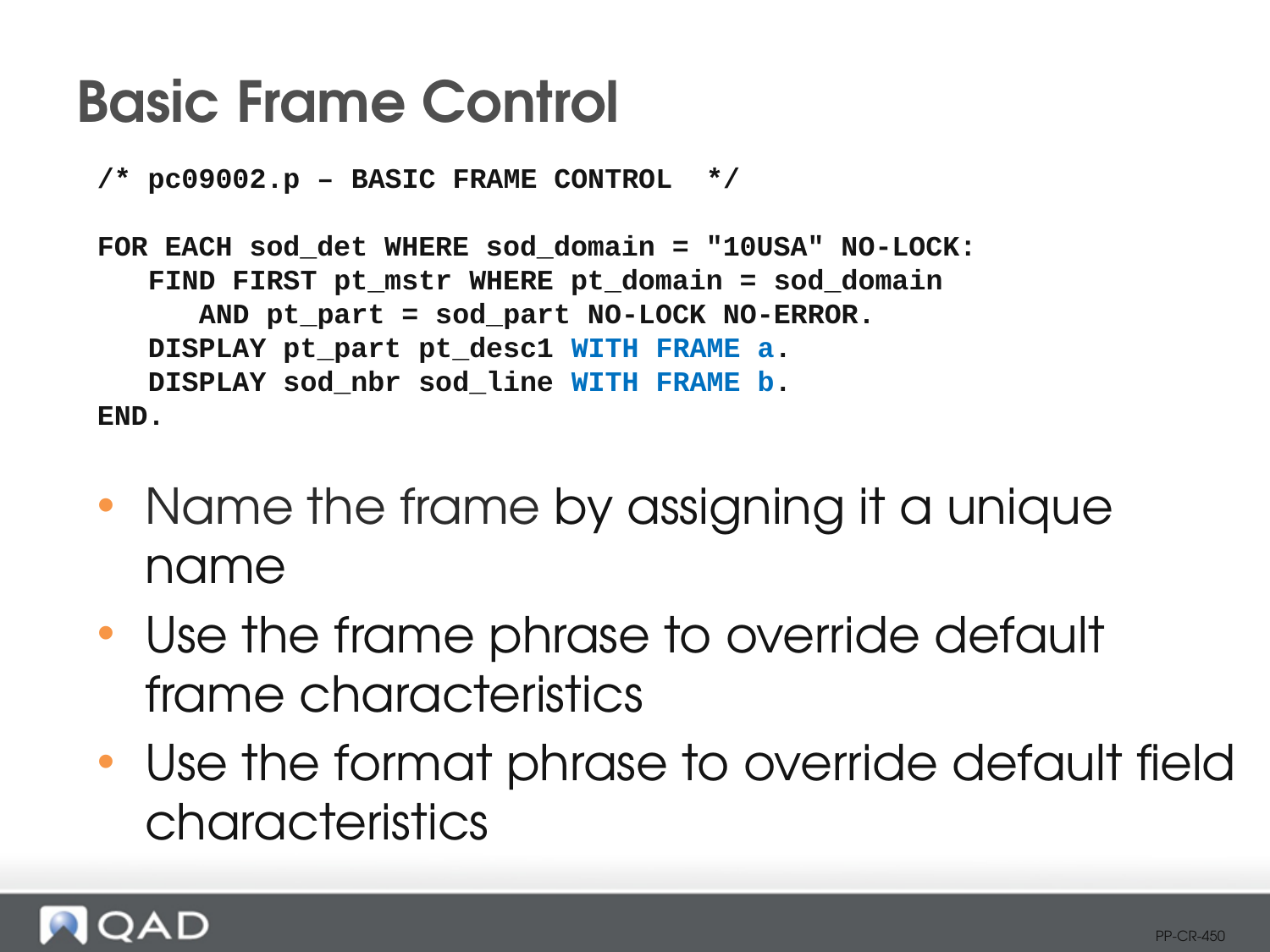

# Basic Frame Control
/* pc09002.p – BASIC FRAME CONTROL  */

FOR EACH sod_det WHERE sod_domain = "10USA" NO-LOCK:
   FIND FIRST pt_mstr WHERE pt_domain = sod_domain
      AND pt_part = sod_part NO-LOCK NO-ERROR.
   DISPLAY pt_part pt_desc1 WITH FRAME a.
   DISPLAY sod_nbr sod_line WITH FRAME b.
END.

Name the frame by assigning it a unique name
Use the frame phrase to override default frame characteristics
Use the format phrase to override default field characteristics

PP-CR-450